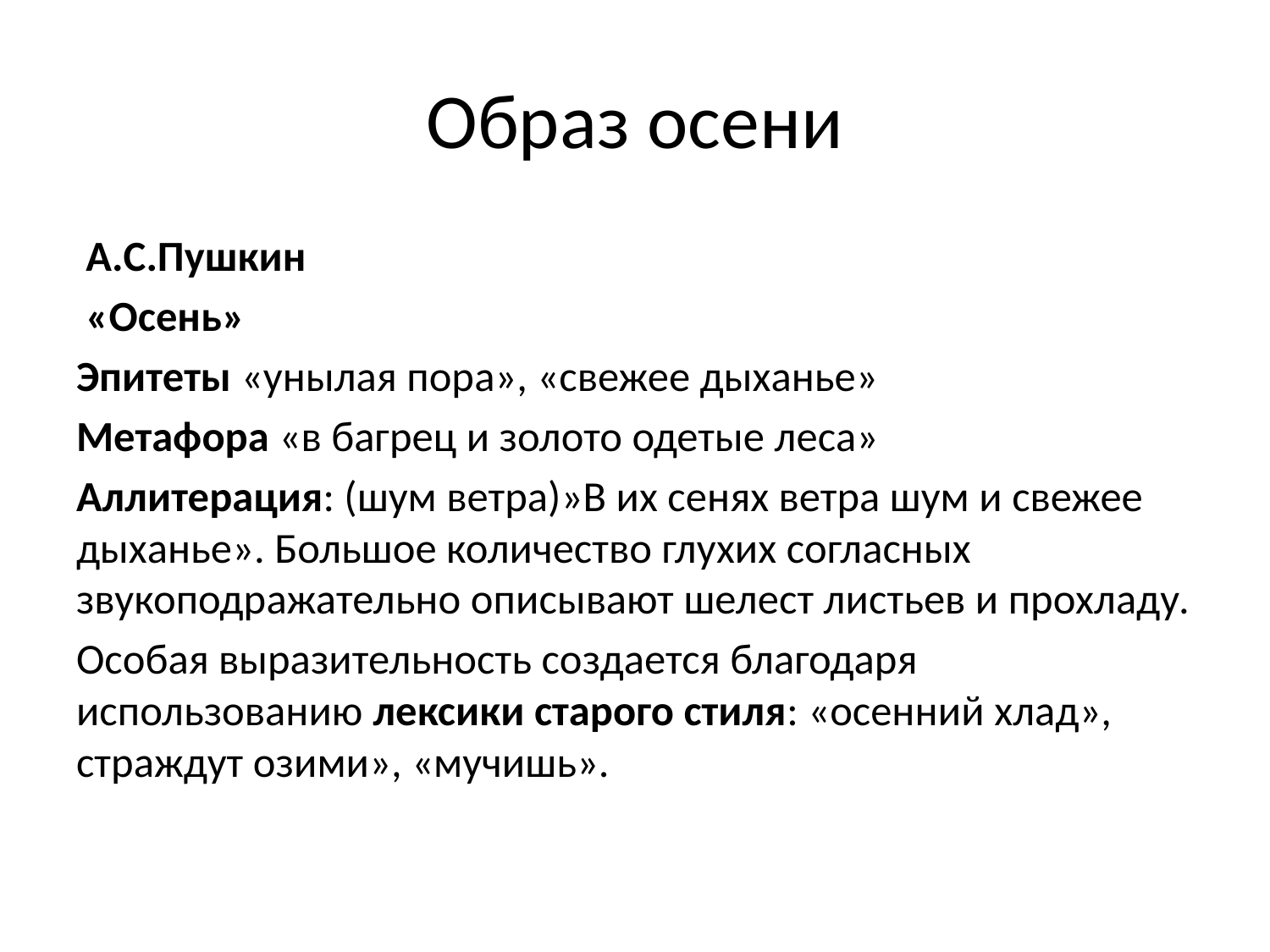

# Образ осени
 А.С.Пушкин
 «Осень»
Эпитеты «унылая пора», «свежее дыханье»
Метафора «в багрец и золото одетые леса»
Аллитерация: (шум ветра)»В их сенях ветра шум и свежее дыханье». Большое количество глухих согласных звукоподражательно описывают шелест листьев и прохладу.
Особая выразительность создается благодаря использованию лексики старого стиля: «осенний хлад», страждут озими», «мучишь».